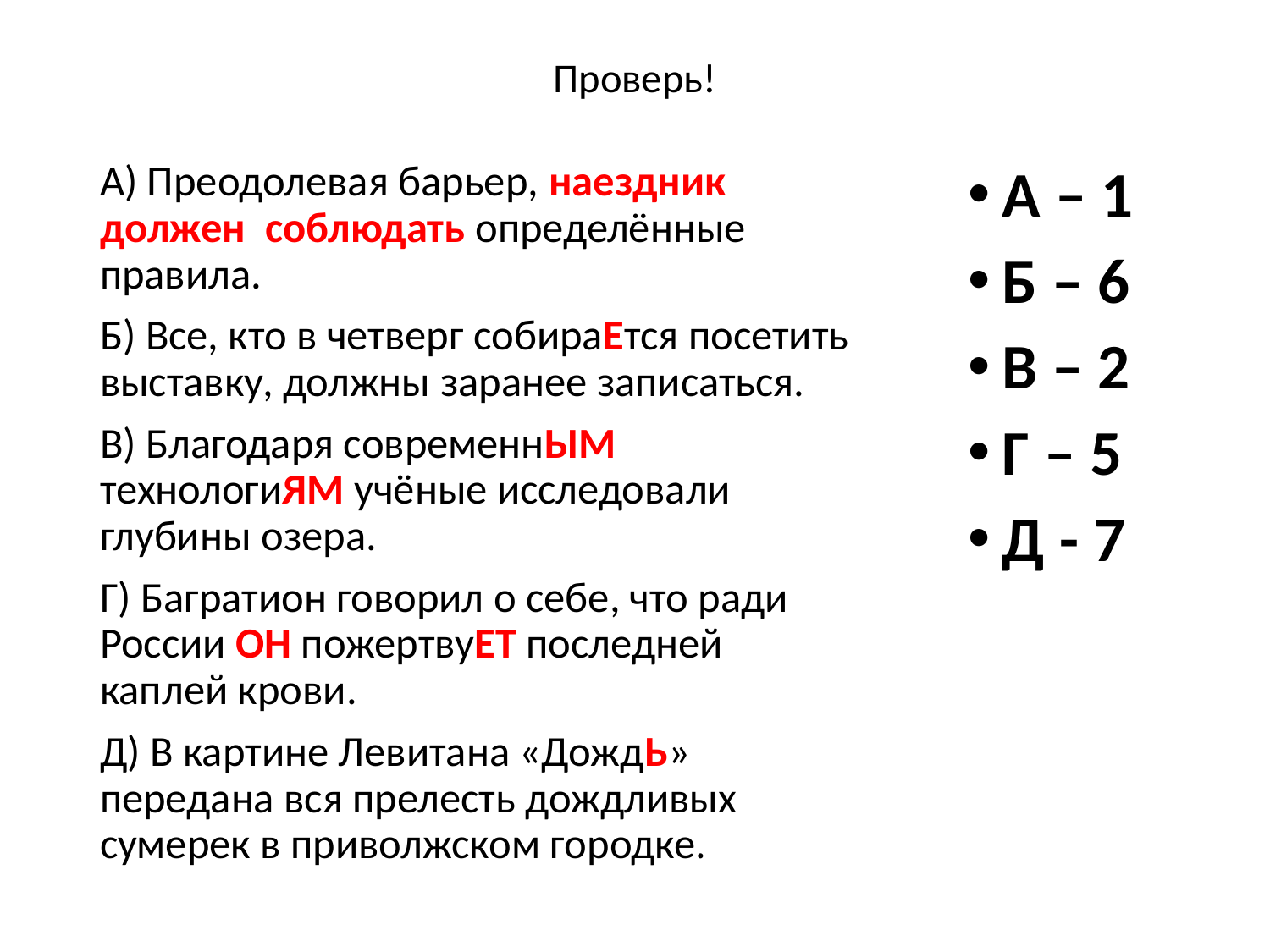

# Проверь!
А) Преодолевая барьер, наездник должен  соблюдать определённые правила.
Б) Все, кто в четверг собираЕтся посетить выставку, должны заранее записаться.
В) Благодаря современнЫМ технологиЯМ учёные исследовали глубины озера.
Г) Багратион говорил о себе, что ради России ОН пожертвуЕТ последней каплей крови.
Д) В картине Левитана «ДождЬ» передана вся прелесть дождливых сумерек в приволжском городке.

А – 1
Б – 6
В – 2
Г – 5
Д - 7